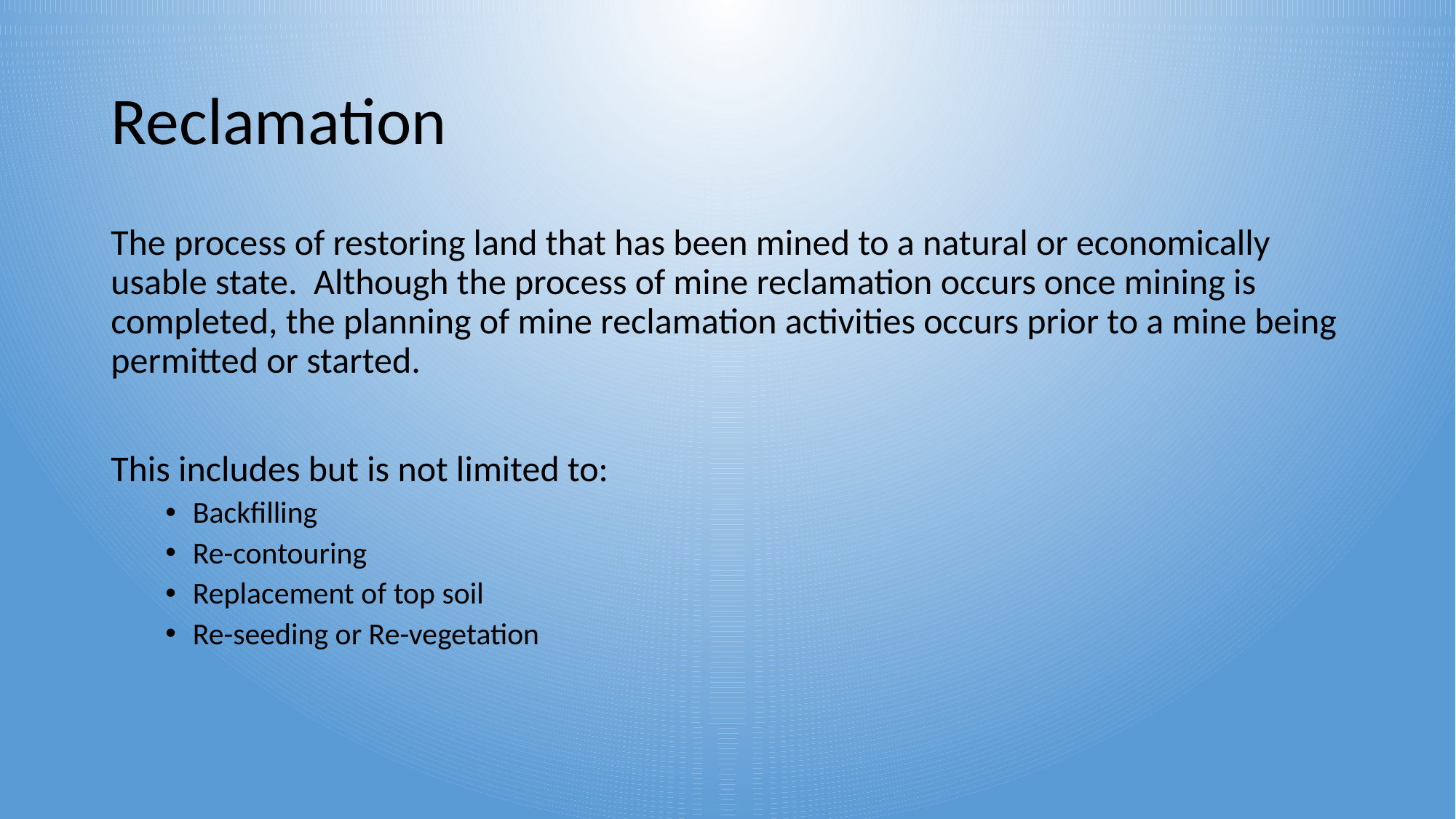

# Reclamation
The process of restoring land that has been mined to a natural or economically usable state.  Although the process of mine reclamation occurs once mining is completed, the planning of mine reclamation activities occurs prior to a mine being permitted or started.

This includes but is not limited to:
Backfilling
Re-contouring
Replacement of top soil
Re-seeding or Re-vegetation